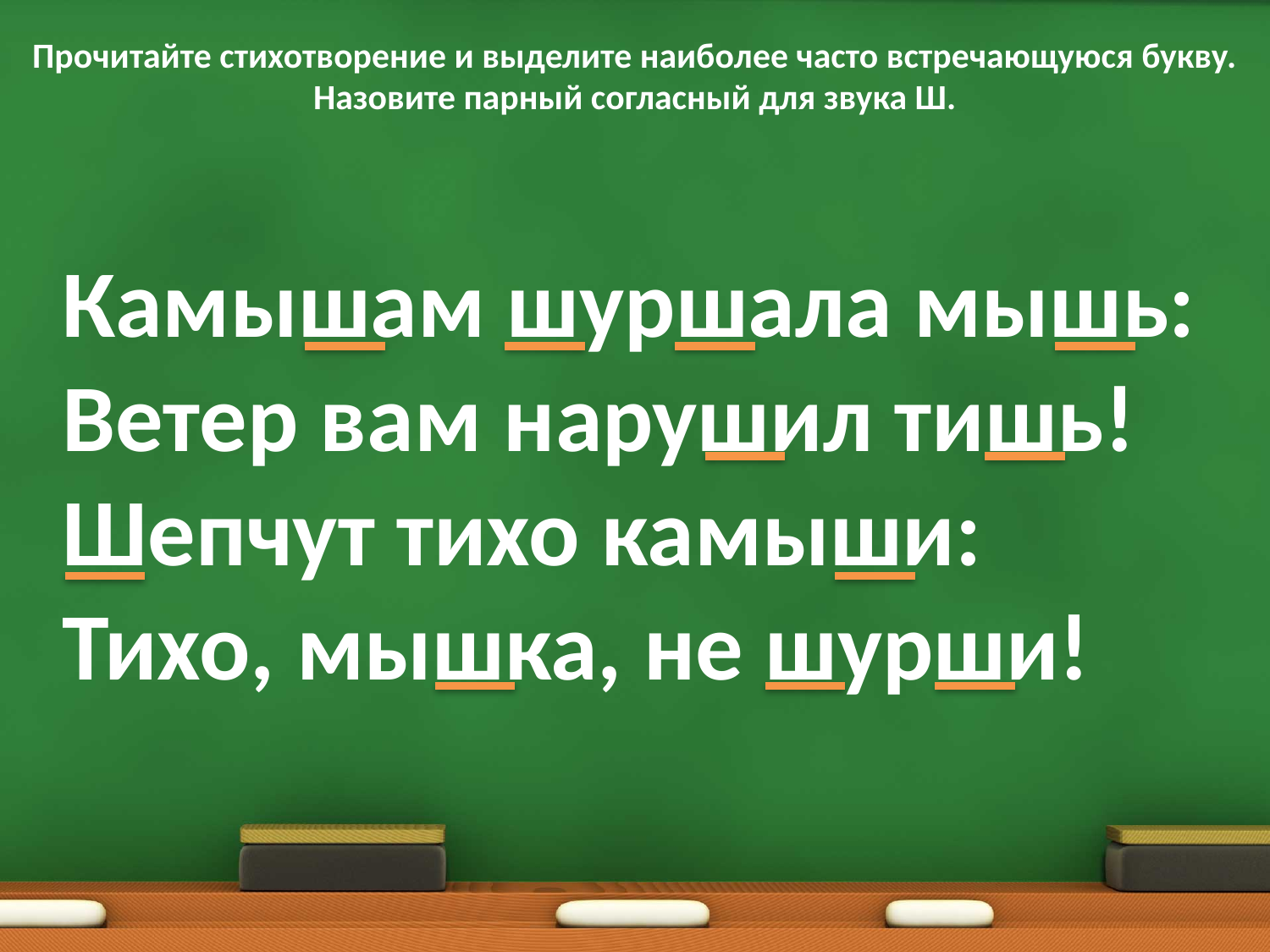

Прочитайте стихотворение и выделите наиболее часто встречающуюся букву. Назовите парный согласный для звука Ш.
Камышам шуршала мышь:
Ветер вам нарушил тишь!
Шепчут тихо камыши:
Тихо, мышка, не шурши!